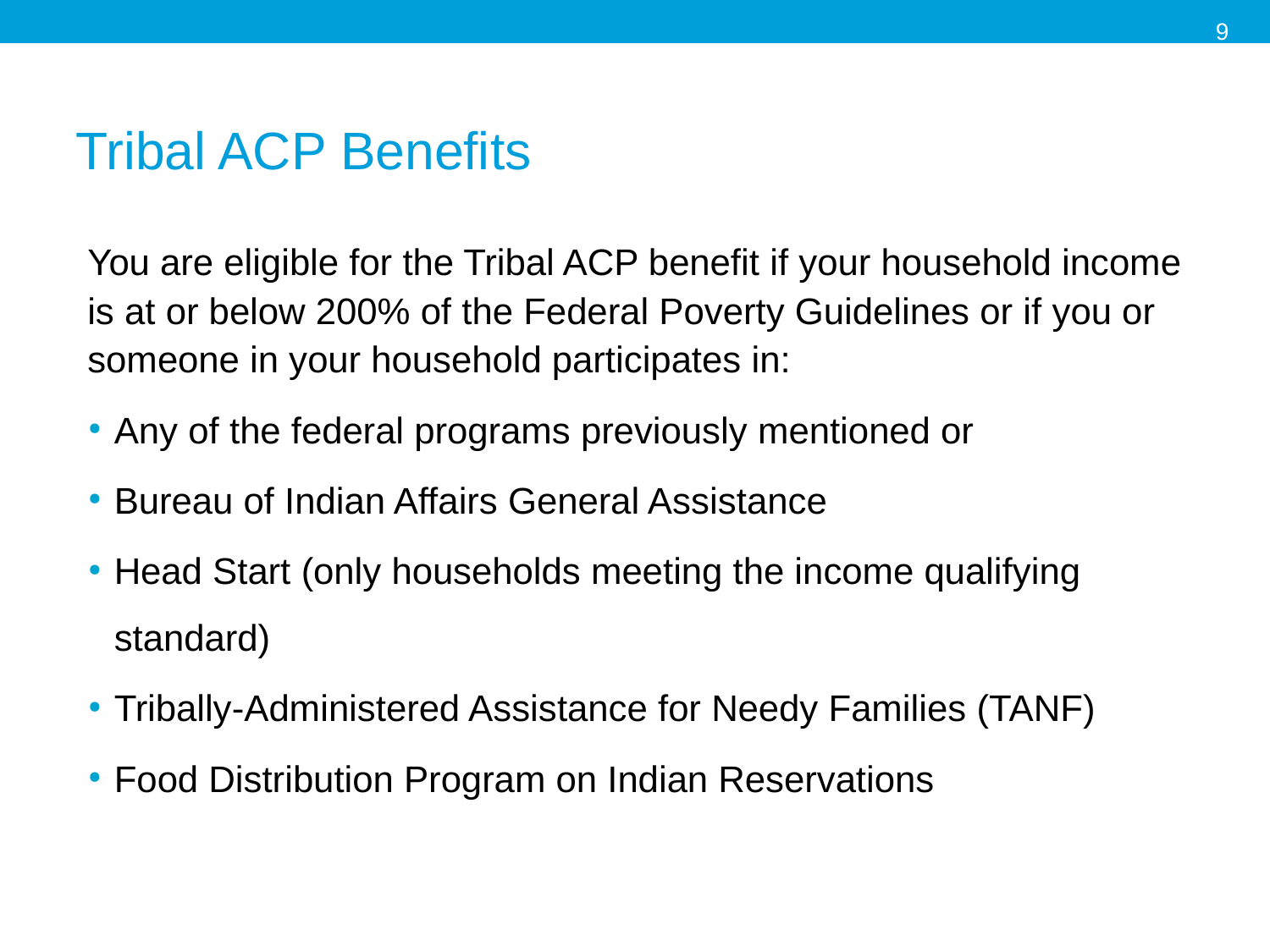

9
# Tribal ACP Benefits
You are eligible for the Tribal ACP benefit if your household income is at or below 200% of the Federal Poverty Guidelines or if you or someone in your household participates in:
Any of the federal programs previously mentioned or
Bureau of Indian Affairs General Assistance
Head Start (only households meeting the income qualifying standard)
Tribally-Administered Assistance for Needy Families (TANF)
Food Distribution Program on Indian Reservations